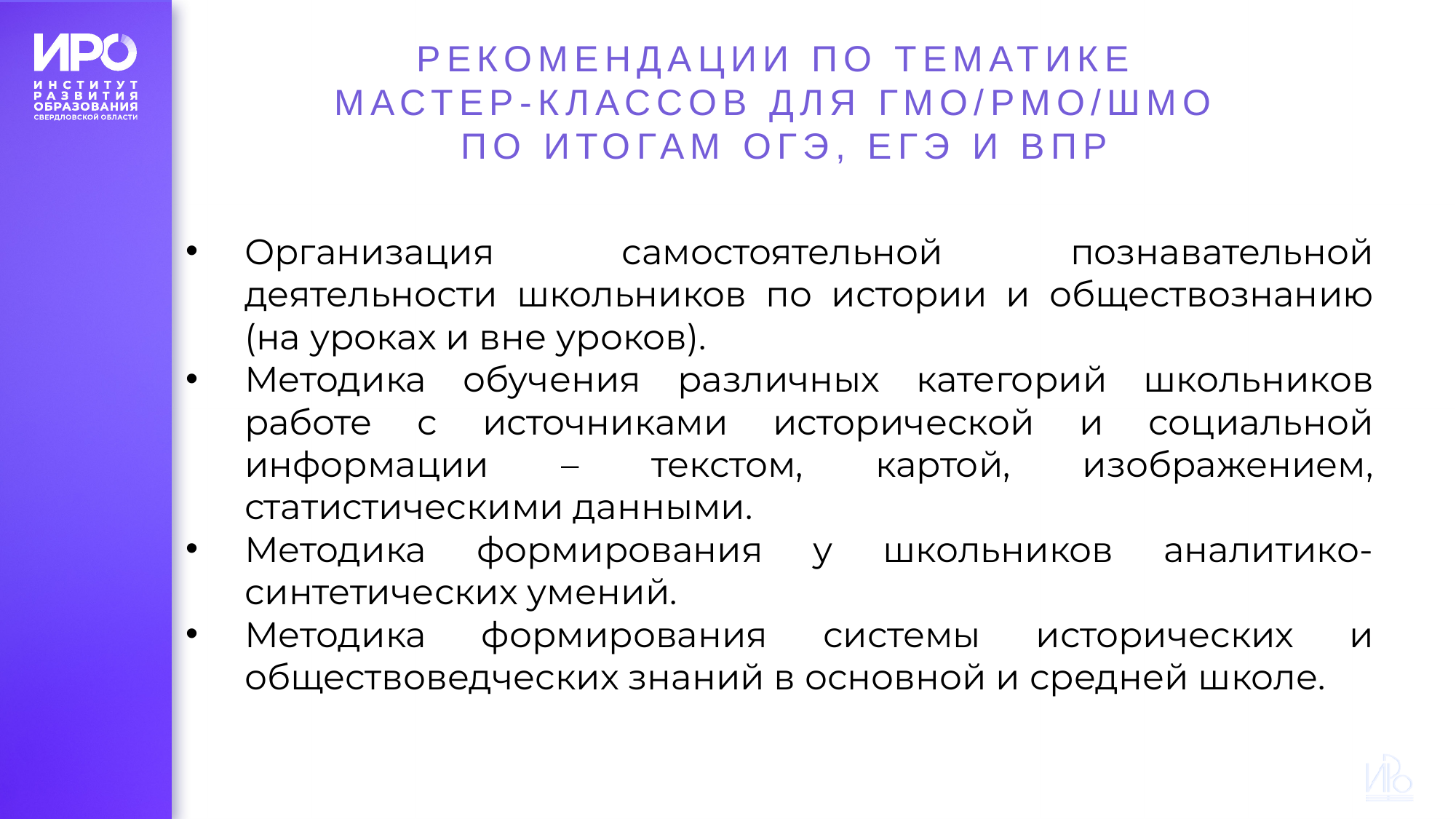

# РЕКОМЕНДАЦИИ ПО ТЕМАТИКЕ МАСТЕР-КЛАССОВ ДЛЯ ГМО/РМО/ШМО ПО ИТОГАМ ОГЭ, ЕГЭ И ВПР
Организация самостоятельной познавательной деятельности школьников по истории и обществознанию (на уроках и вне уроков).
Методика обучения различных категорий школьников работе с источниками исторической и социальной информации – текстом, картой, изображением, статистическими данными.
Методика формирования у школьников аналитико-синтетических умений.
Методика формирования системы исторических и обществоведческих знаний в основной и средней школе.